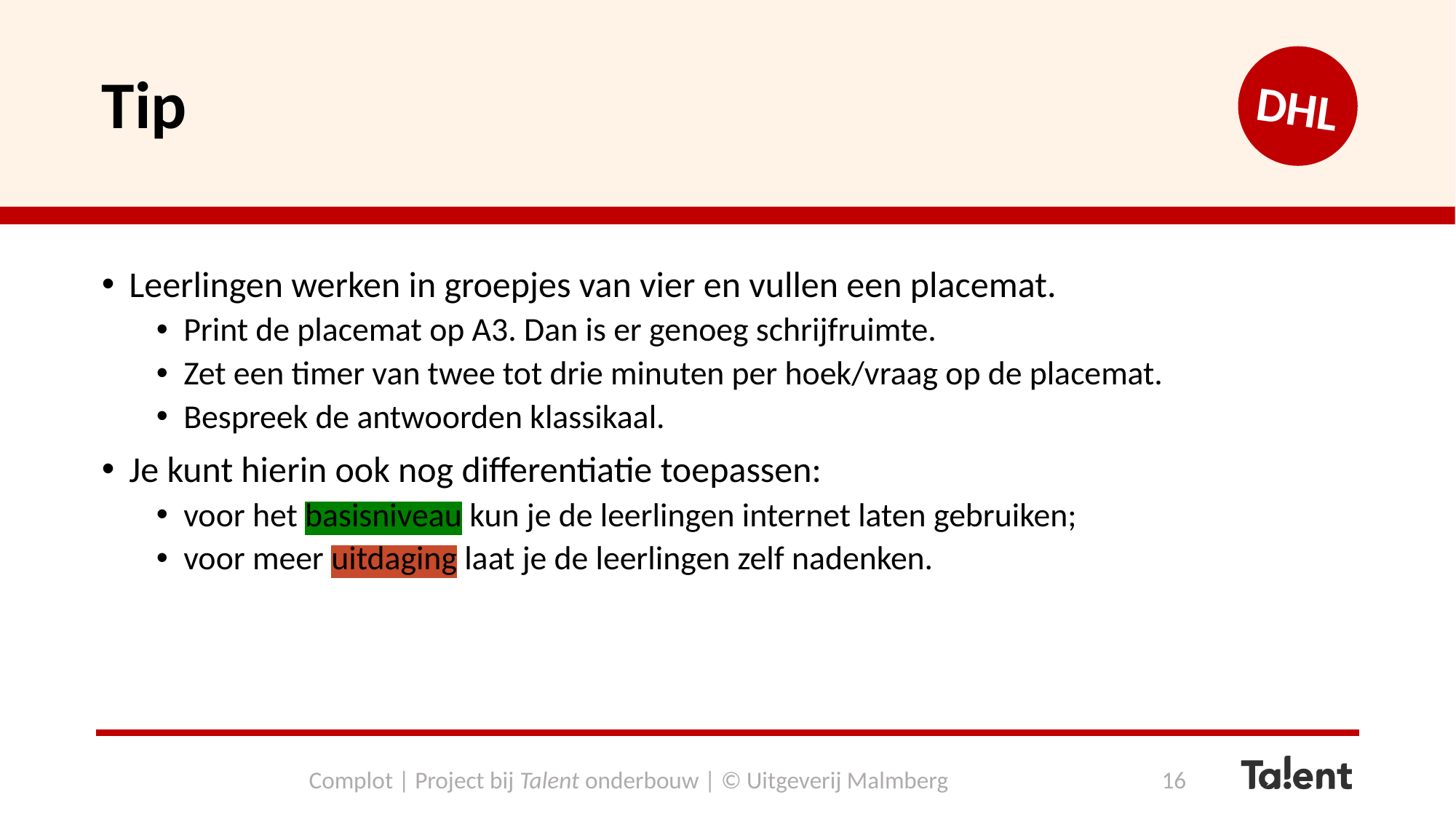

# Tip
DHL
Leerlingen werken in groepjes van vier en vullen een placemat.
Print de placemat op A3. Dan is er genoeg schrijfruimte.
Zet een timer van twee tot drie minuten per hoek/vraag op de placemat.
Bespreek de antwoorden klassikaal.
Je kunt hierin ook nog differentiatie toepassen:
voor het basisniveau kun je de leerlingen internet laten gebruiken;
voor meer uitdaging laat je de leerlingen zelf nadenken.

Complot | Project bij Talent onderbouw | © Uitgeverij Malmberg
16